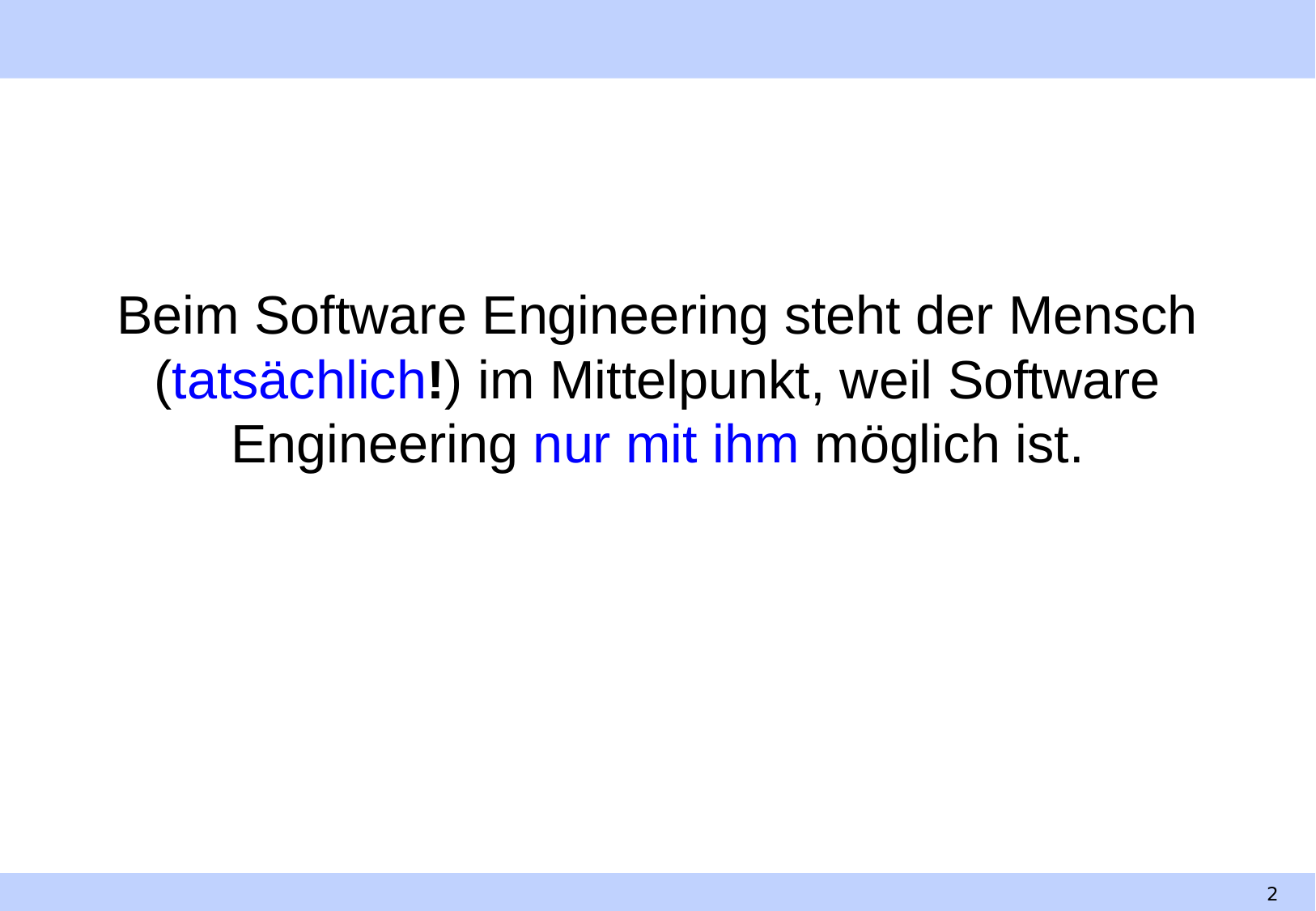

#
Beim Software Engineering steht der Mensch (tatsächlich!) im Mittelpunkt, weil Software Engineering nur mit ihm möglich ist.
2